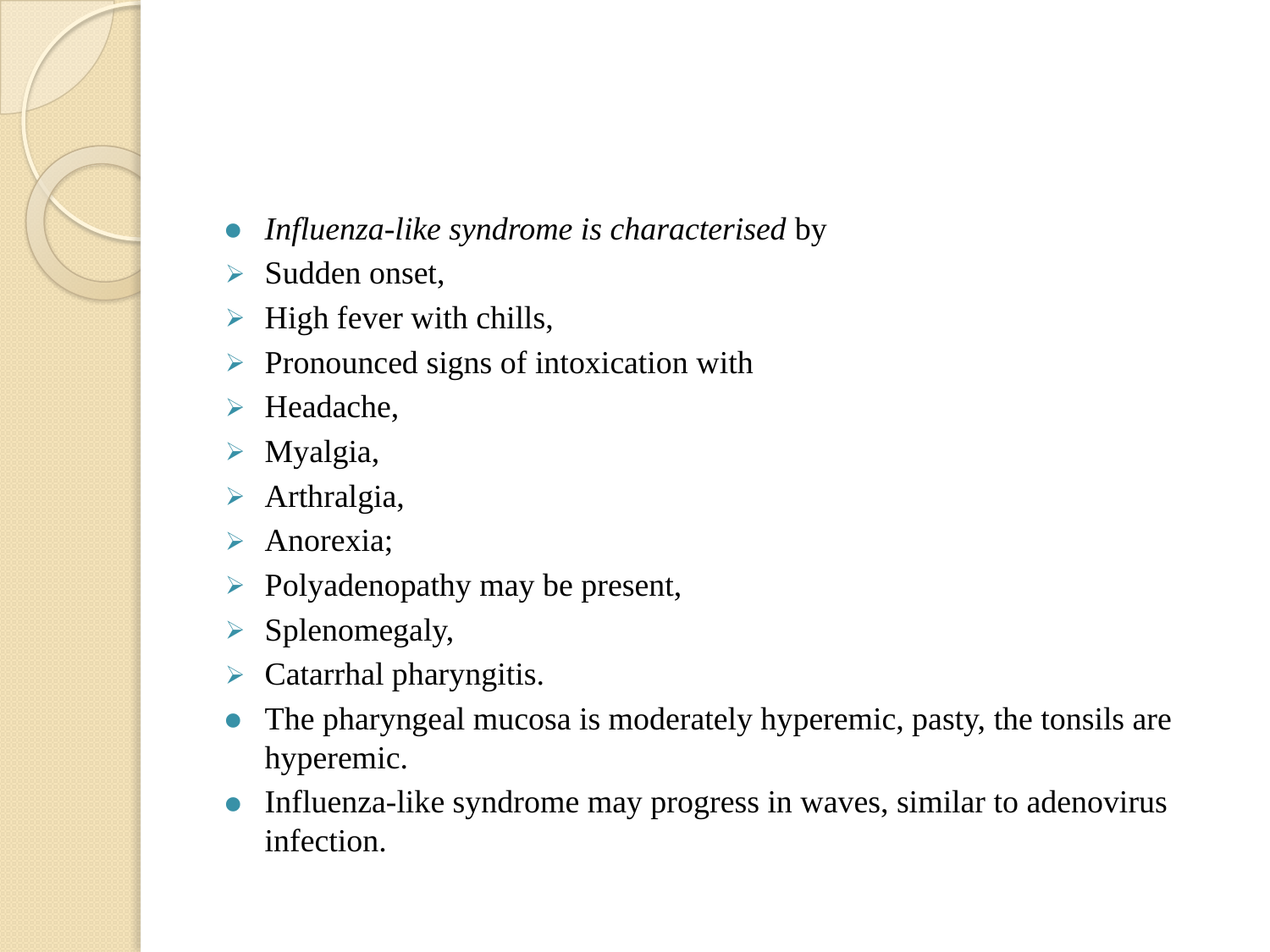

#
Influenza-like syndrome is characterised by
Sudden onset,
High fever with chills,
Pronounced signs of intoxication with
Headache,
Myalgia,
Arthralgia,
Anorexia;
Polyadenopathy may be present,
Splenomegaly,
Catarrhal pharyngitis.
The pharyngeal mucosa is moderately hyperemic, pasty, the tonsils are hyperemic.
Influenza-like syndrome may progress in waves, similar to adenovirus infection.